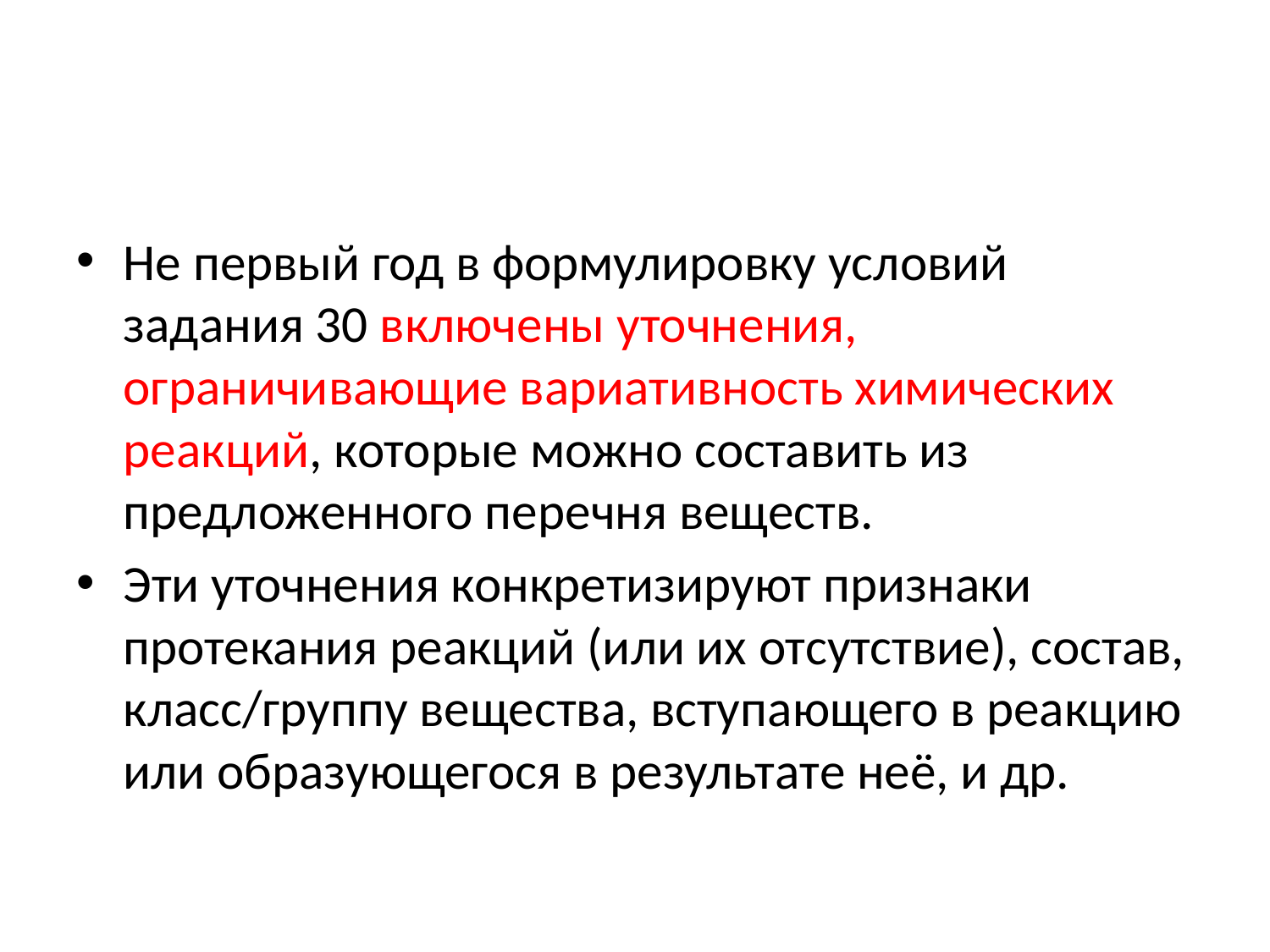

#
Не первый год в формулировку условий задания 30 включены уточнения, ограничивающие вариативность химических реакций, которые можно составить из предложенного перечня веществ.
Эти уточнения конкретизируют признаки протекания реакций (или их отсутствие), состав, класс/группу вещества, вступающего в реакцию или образующегося в результате неё, и др.